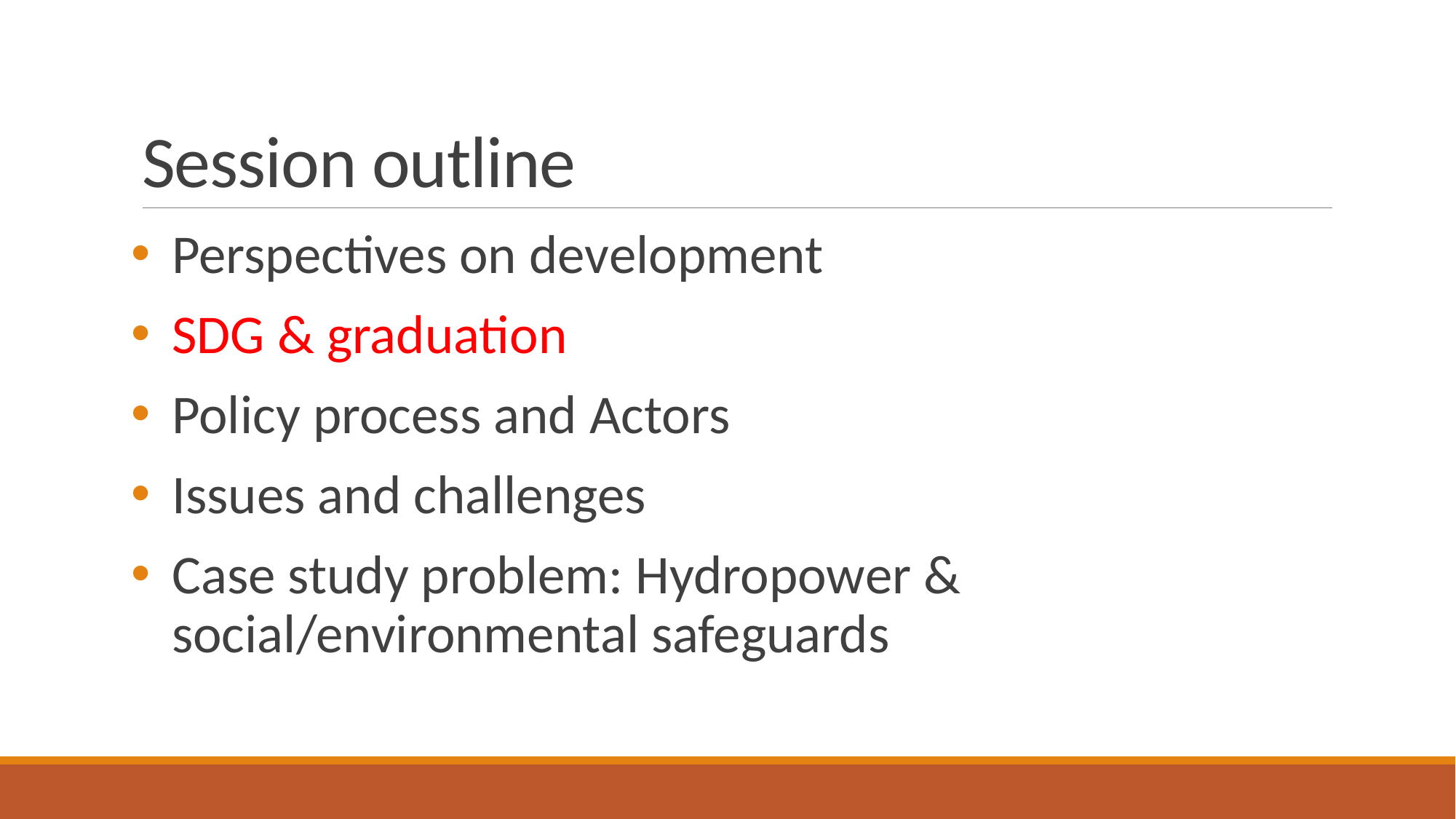

# Session outline
Perspectives on development
SDG & graduation
Policy process and Actors
Issues and challenges
Case study problem: Hydropower & social/environmental safeguards